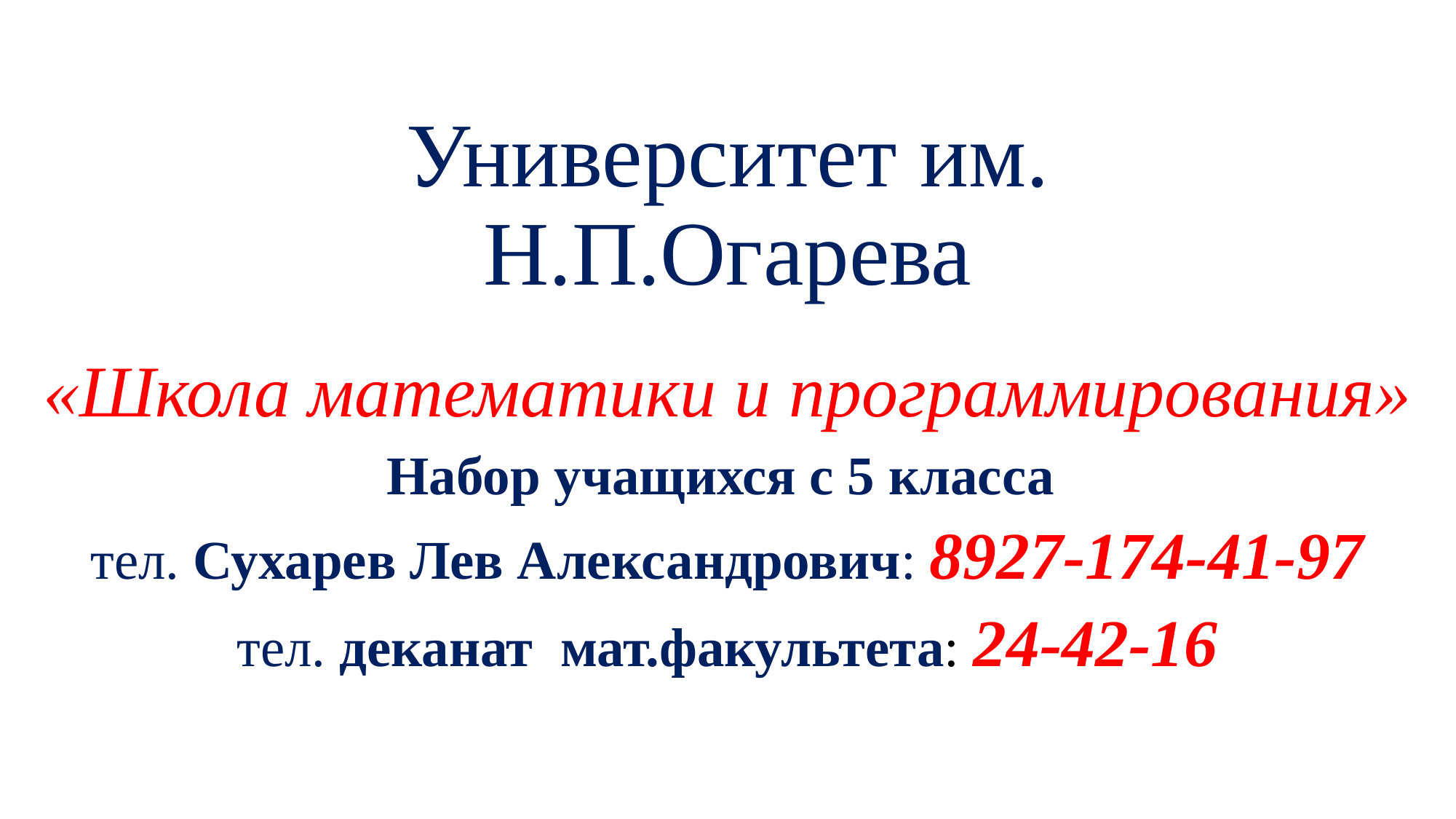

# Университет им. Н.П.Огарева
«Школа математики и программирования»
Набор учащихся с 5 класса
тел. Сухарев Лев Александрович: 8927-174-41-97
тел. деканат  мат.факультета: 24-42-16